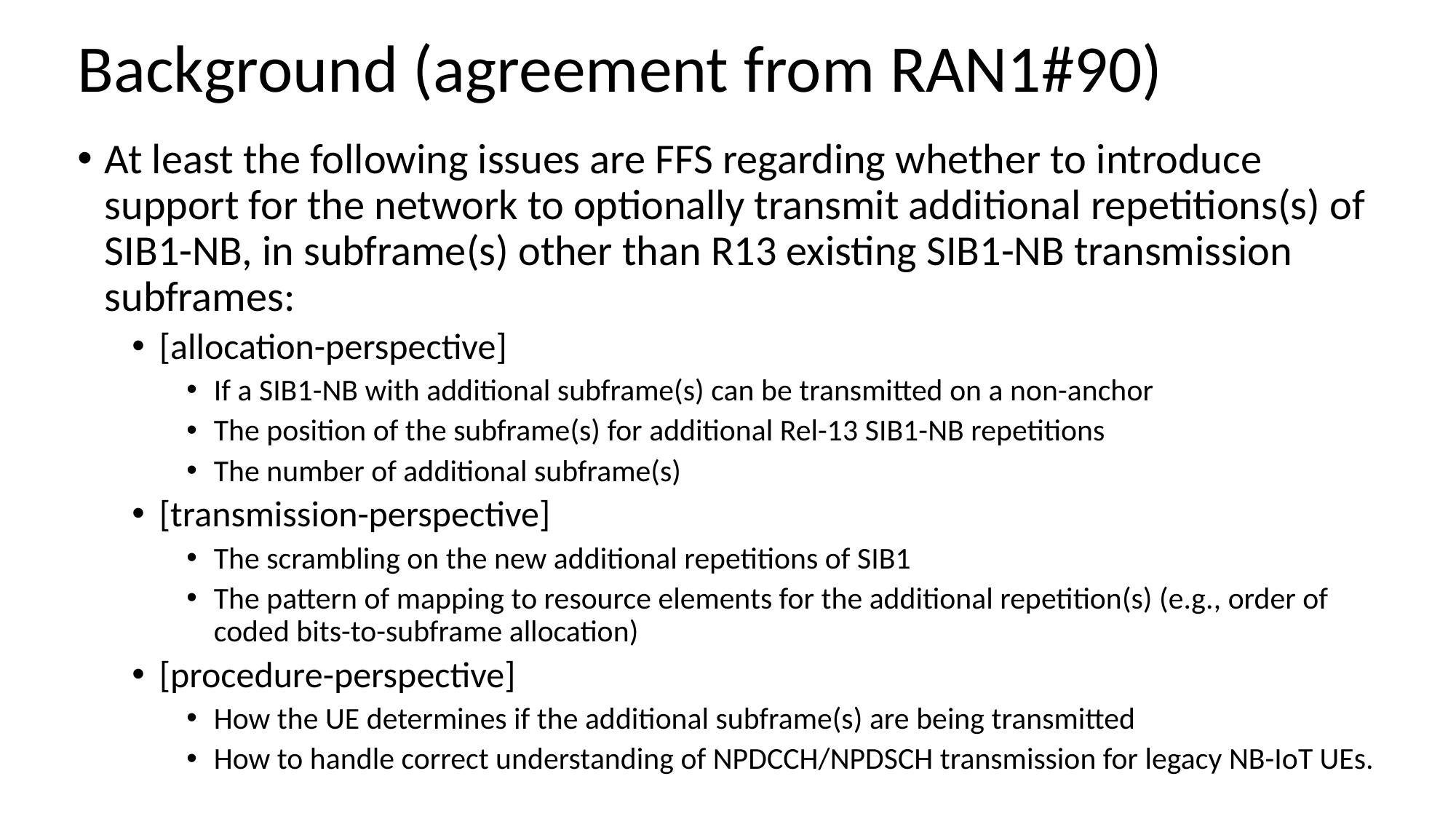

# Background (agreement from RAN1#90)
At least the following issues are FFS regarding whether to introduce support for the network to optionally transmit additional repetitions(s) of SIB1-NB, in subframe(s) other than R13 existing SIB1-NB transmission subframes:
[allocation-perspective]
If a SIB1-NB with additional subframe(s) can be transmitted on a non-anchor
The position of the subframe(s) for additional Rel-13 SIB1-NB repetitions
The number of additional subframe(s)
[transmission-perspective]
The scrambling on the new additional repetitions of SIB1
The pattern of mapping to resource elements for the additional repetition(s) (e.g., order of coded bits-to-subframe allocation)
[procedure-perspective]
How the UE determines if the additional subframe(s) are being transmitted
How to handle correct understanding of NPDCCH/NPDSCH transmission for legacy NB-IoT UEs.